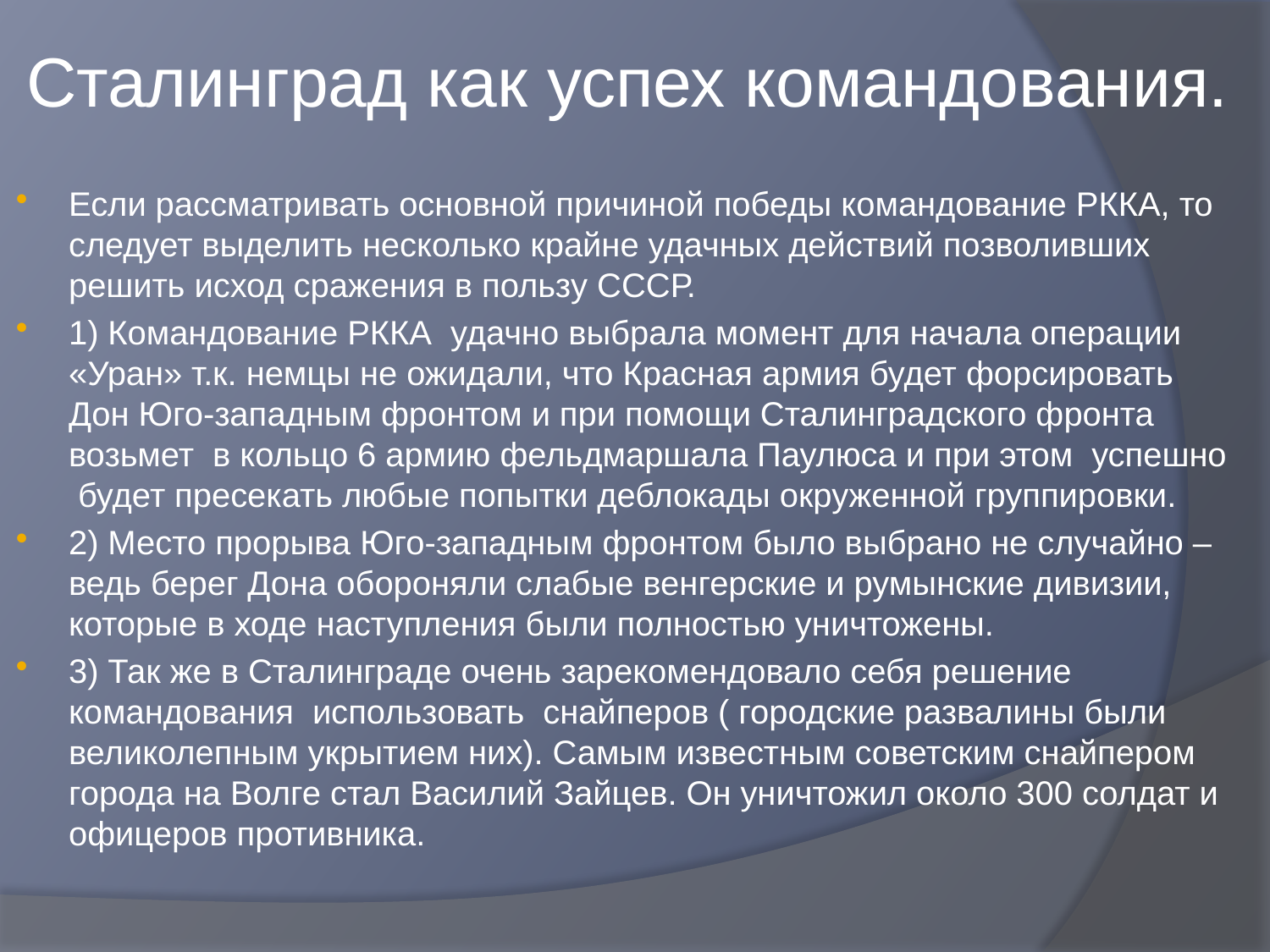

# Сталинград как успех командования.
Если рассматривать основной причиной победы командование РККА, то следует выделить несколько крайне удачных действий позволивших решить исход сражения в пользу СССР.
1) Командование РККА  удачно выбрала момент для начала операции «Уран» т.к. немцы не ожидали, что Красная армия будет форсировать Дон Юго-западным фронтом и при помощи Сталинградского фронта возьмет  в кольцо 6 армию фельдмаршала Паулюса и при этом  успешно  будет пресекать любые попытки деблокады окруженной группировки.
2) Место прорыва Юго-западным фронтом было выбрано не случайно – ведь берег Дона обороняли слабые венгерские и румынские дивизии, которые в ходе наступления были полностью уничтожены.
3) Так же в Сталинграде очень зарекомендовало себя решение командования  использовать  снайперов ( городские развалины были великолепным укрытием них). Самым известным советским снайпером города на Волге стал Василий Зайцев. Он уничтожил около 300 солдат и офицеров противника.